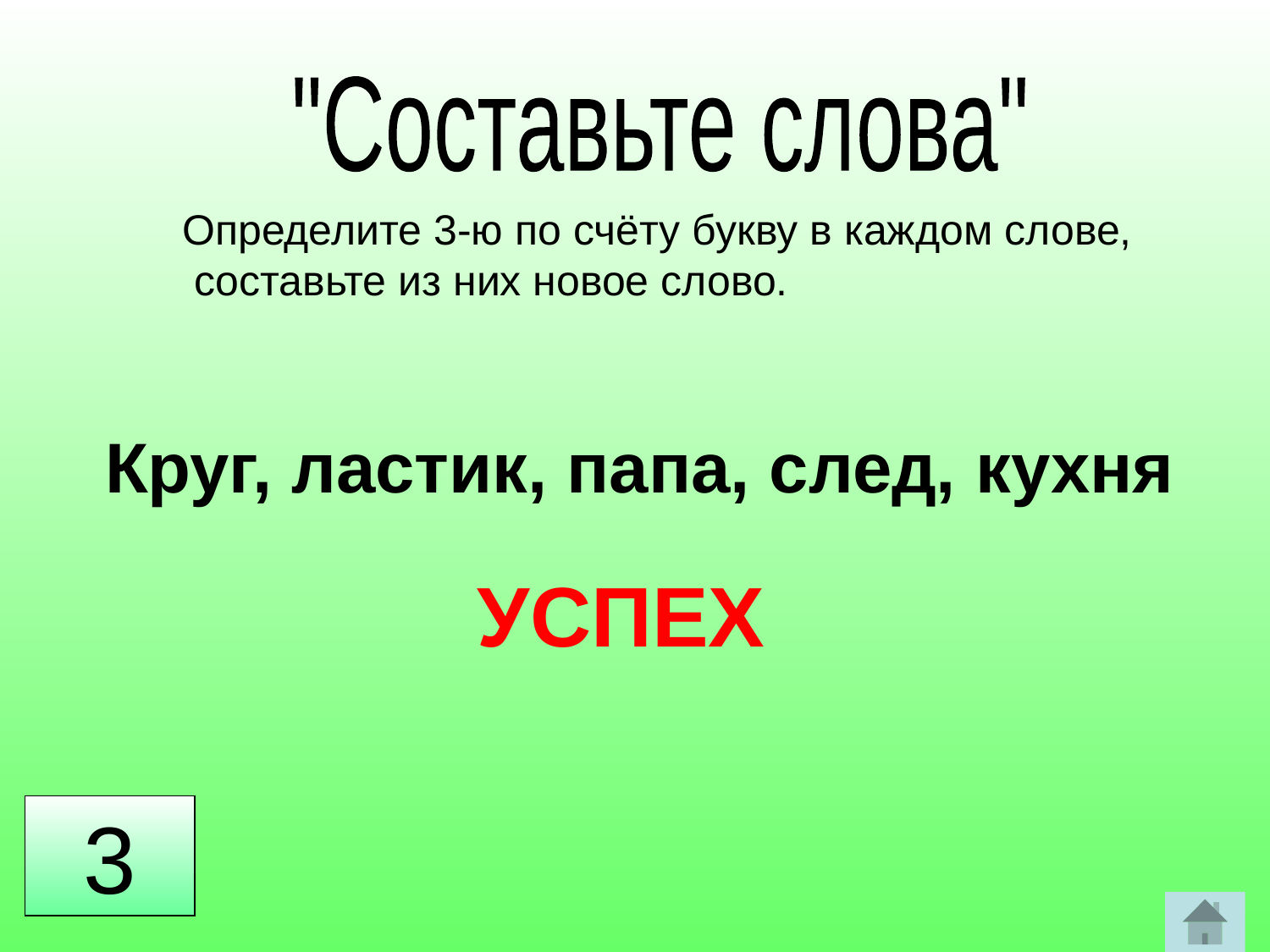

"Составьте слова"
Определите 3-ю по счёту букву в каждом слове,
 составьте из них новое слово.
 Круг, ластик, папа, след, кухня
УСПЕХ
3